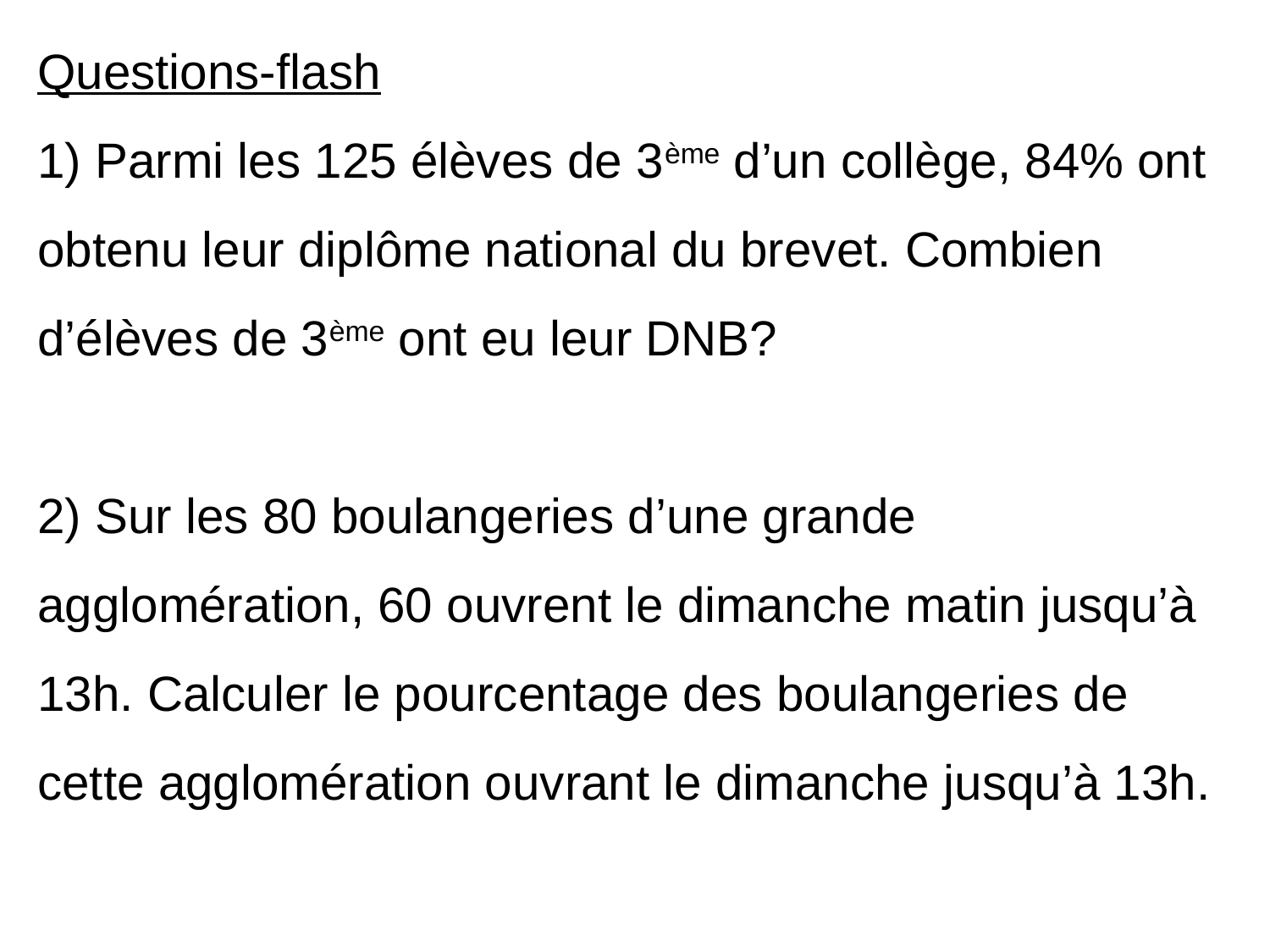

Questions-flash
1) Parmi les 125 élèves de 3ème d’un collège, 84% ont obtenu leur diplôme national du brevet. Combien d’élèves de 3ème ont eu leur DNB?

2) Sur les 80 boulangeries d’une grande agglomération, 60 ouvrent le dimanche matin jusqu’à 13h. Calculer le pourcentage des boulangeries de cette agglomération ouvrant le dimanche jusqu’à 13h.